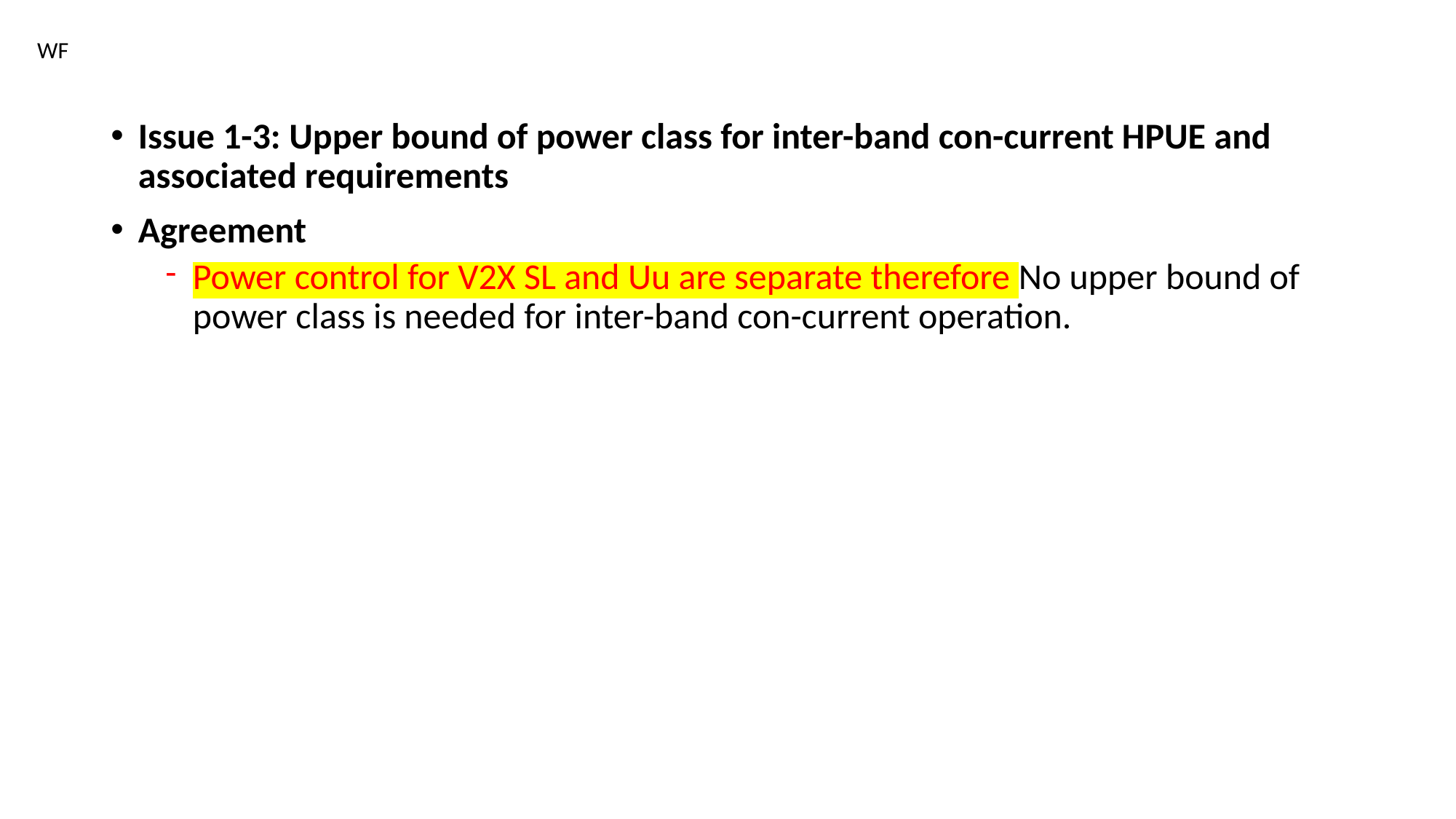

# WF
Issue 1-3: Upper bound of power class for inter-band con-current HPUE and associated requirements
Agreement
Power control for V2X SL and Uu are separate therefore No upper bound of power class is needed for inter-band con-current operation.